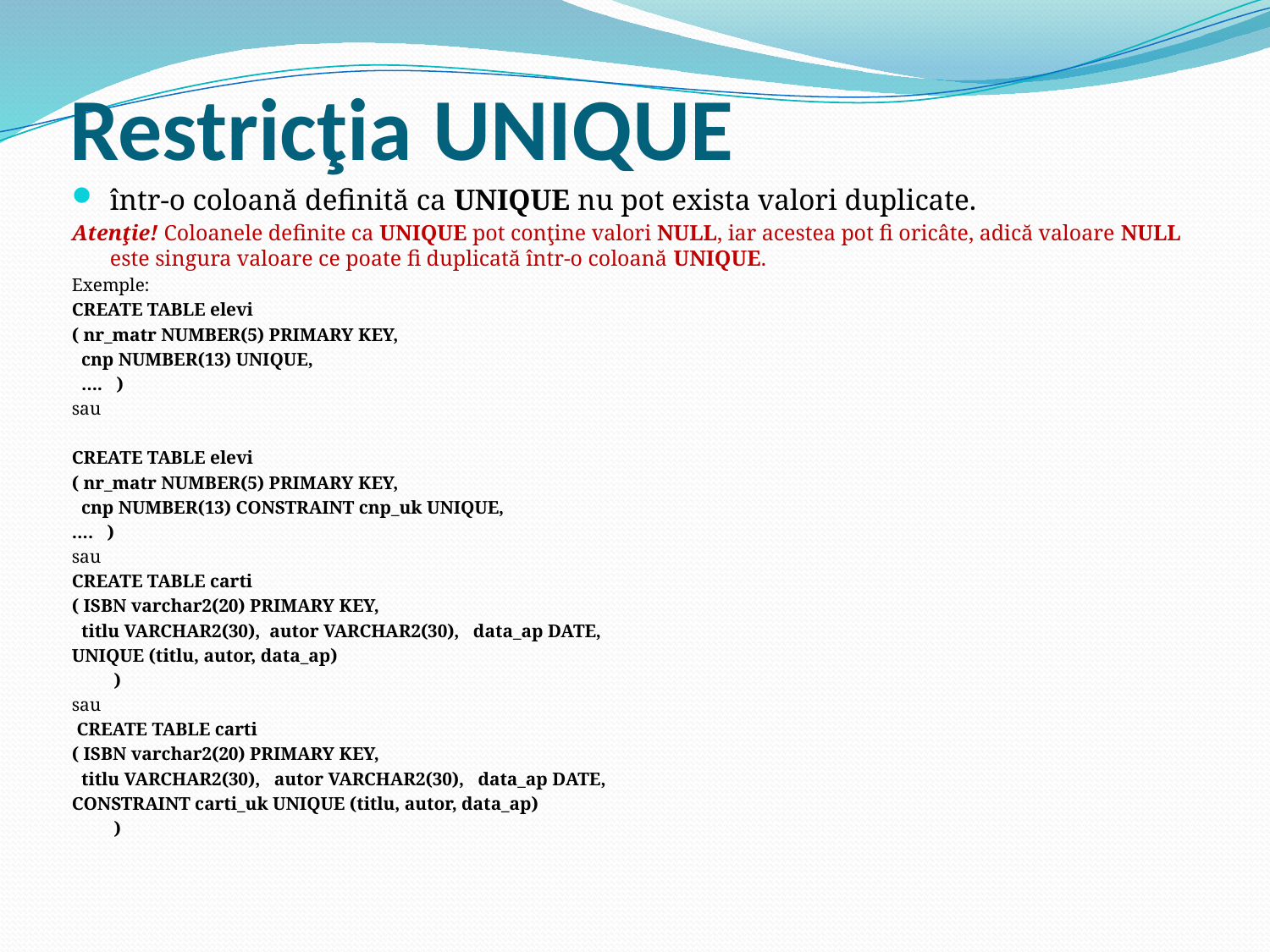

# Restricţia UNIQUE

într-o coloană definită ca UNIQUE nu pot exista valori duplicate.
Atenţie! Coloanele definite ca UNIQUE pot conţine valori NULL, iar acestea pot fi oricâte, adică valoare NULL este singura valoare ce poate fi duplicată într-o coloană UNIQUE.
Exemple:
CREATE TABLE elevi
( nr_matr NUMBER(5) PRIMARY KEY,
  cnp NUMBER(13) UNIQUE,
  ….   )
sau

CREATE TABLE elevi
( nr_matr NUMBER(5) PRIMARY KEY,
  cnp NUMBER(13) CONSTRAINT cnp_uk UNIQUE,
….   )
sau
CREATE TABLE carti
( ISBN varchar2(20) PRIMARY KEY,
  titlu VARCHAR2(30),  autor VARCHAR2(30),   data_ap DATE,
UNIQUE (titlu, autor, data_ap)
         )
sau
 CREATE TABLE carti
( ISBN varchar2(20) PRIMARY KEY,
  titlu VARCHAR2(30),   autor VARCHAR2(30),   data_ap DATE,
CONSTRAINT carti_uk UNIQUE (titlu, autor, data_ap)
         )